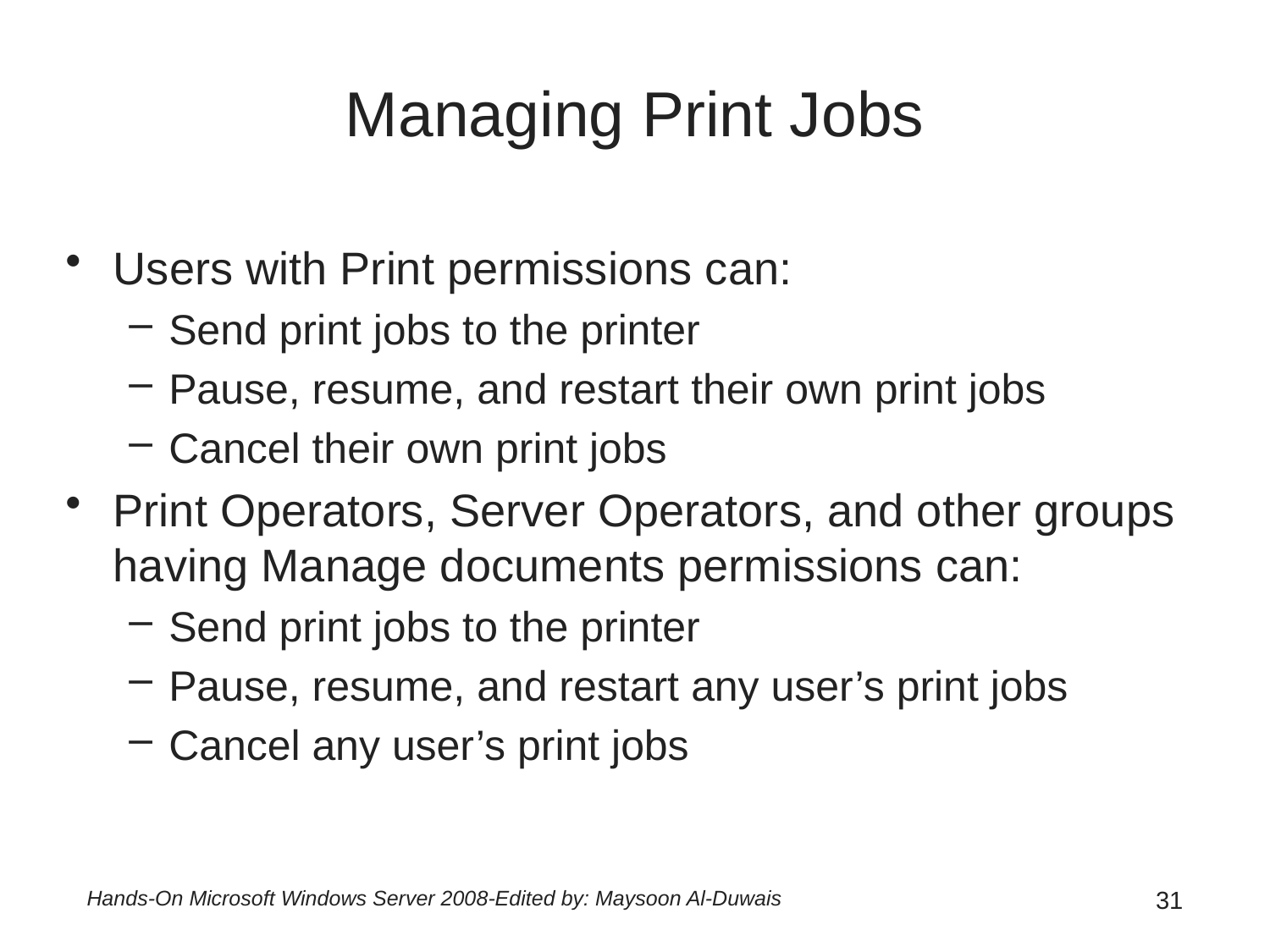

# Managing Print Jobs
Users with Print permissions can:
Send print jobs to the printer
Pause, resume, and restart their own print jobs
Cancel their own print jobs
Print Operators, Server Operators, and other groups having Manage documents permissions can:
Send print jobs to the printer
Pause, resume, and restart any user’s print jobs
Cancel any user’s print jobs

Hands-On Microsoft Windows Server 2008-Edited by: Maysoon Al-Duwais
31